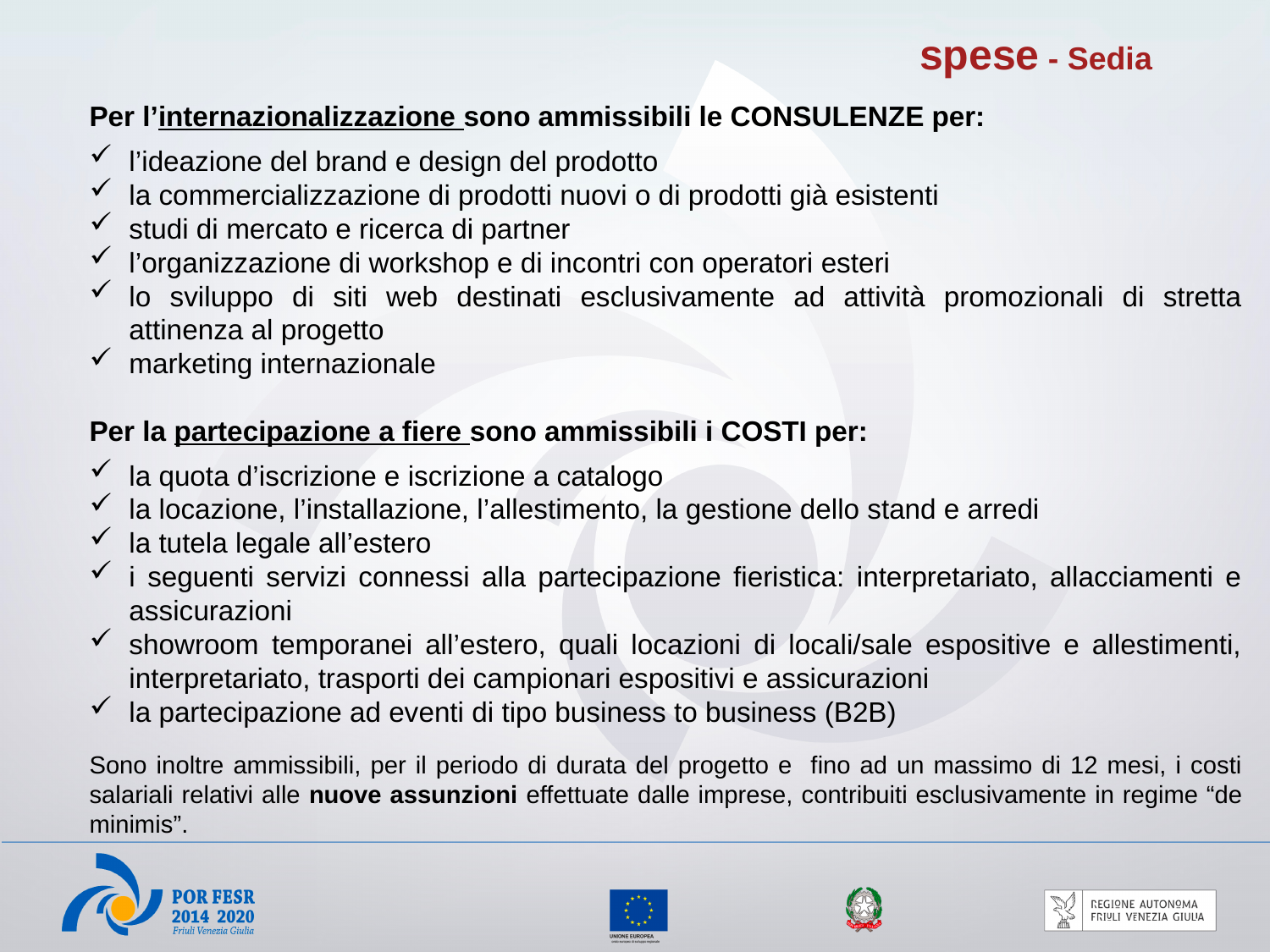

spese - Sedia
Per l’internazionalizzazione sono ammissibili le CONSULENZE per:
l’ideazione del brand e design del prodotto
la commercializzazione di prodotti nuovi o di prodotti già esistenti
studi di mercato e ricerca di partner
l’organizzazione di workshop e di incontri con operatori esteri
lo sviluppo di siti web destinati esclusivamente ad attività promozionali di stretta attinenza al progetto
marketing internazionale

Per la partecipazione a fiere sono ammissibili i COSTI per:
la quota d’iscrizione e iscrizione a catalogo
la locazione, l’installazione, l’allestimento, la gestione dello stand e arredi
la tutela legale all’estero
i seguenti servizi connessi alla partecipazione fieristica: interpretariato, allacciamenti e assicurazioni
showroom temporanei all’estero, quali locazioni di locali/sale espositive e allestimenti, interpretariato, trasporti dei campionari espositivi e assicurazioni
la partecipazione ad eventi di tipo business to business (B2B)
Sono inoltre ammissibili, per il periodo di durata del progetto e  fino ad un massimo di 12 mesi, i costi salariali relativi alle nuove assunzioni effettuate dalle imprese, contribuiti esclusivamente in regime “de minimis”.